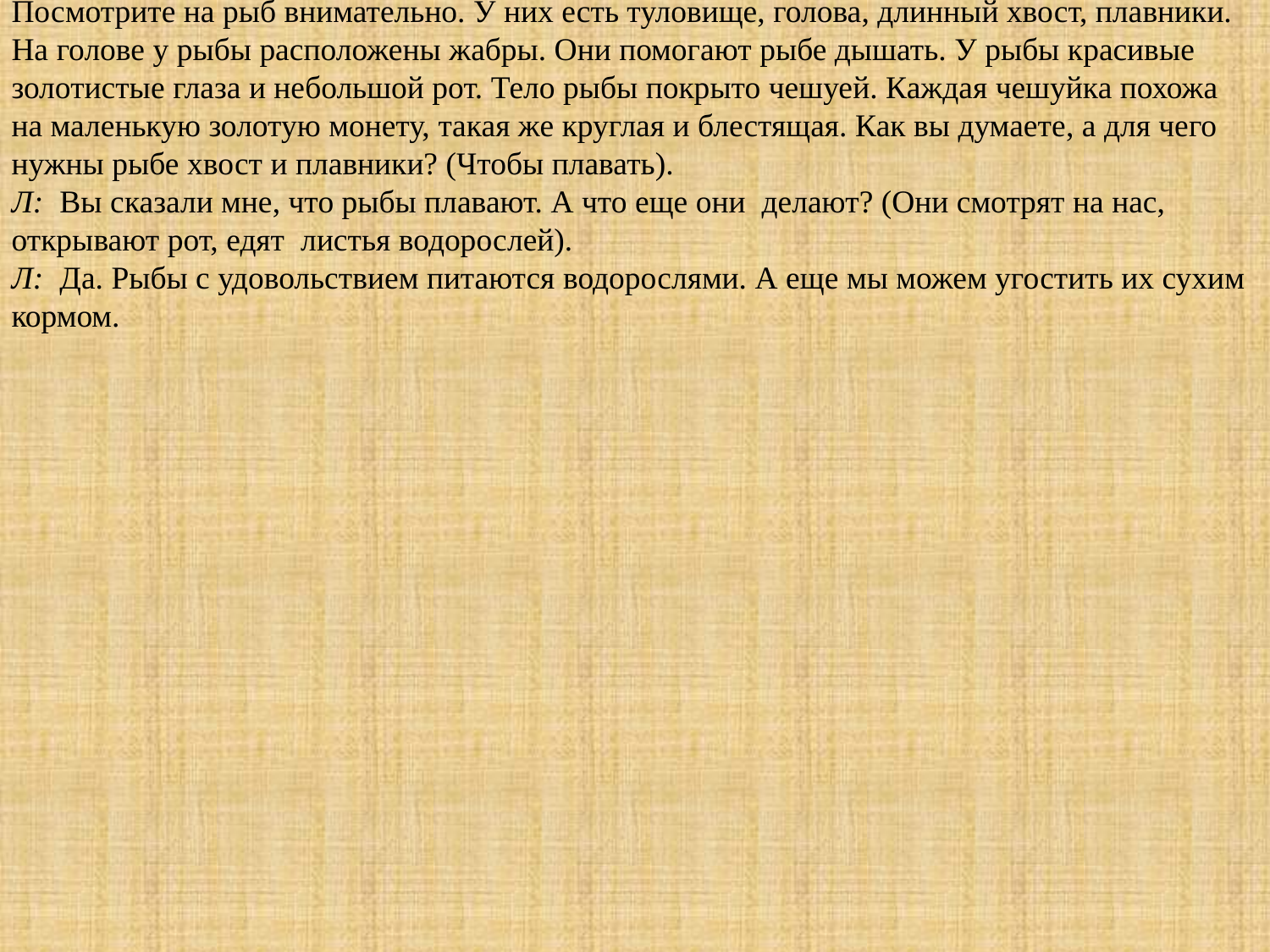

Посмотрите на рыб внимательно. У них есть туловище, голова, длинный хвост, плавники. На голове у рыбы расположены жабры. Они помогают рыбе дышать. У рыбы красивые золотистые глаза и небольшой рот. Тело рыбы покрыто чешуей. Каждая чешуйка похожа на маленькую золотую монету, такая же круглая и блестящая. Как вы думаете, а для чего нужны рыбе хвост и плавники? (Чтобы плавать).
Л:  Вы сказали мне, что рыбы плавают. А что еще они  делают? (Они смотрят на нас, открывают рот, едят  листья водорослей).
Л:  Да. Рыбы с удовольствием питаются водорослями. А еще мы можем угостить их сухим кормом.